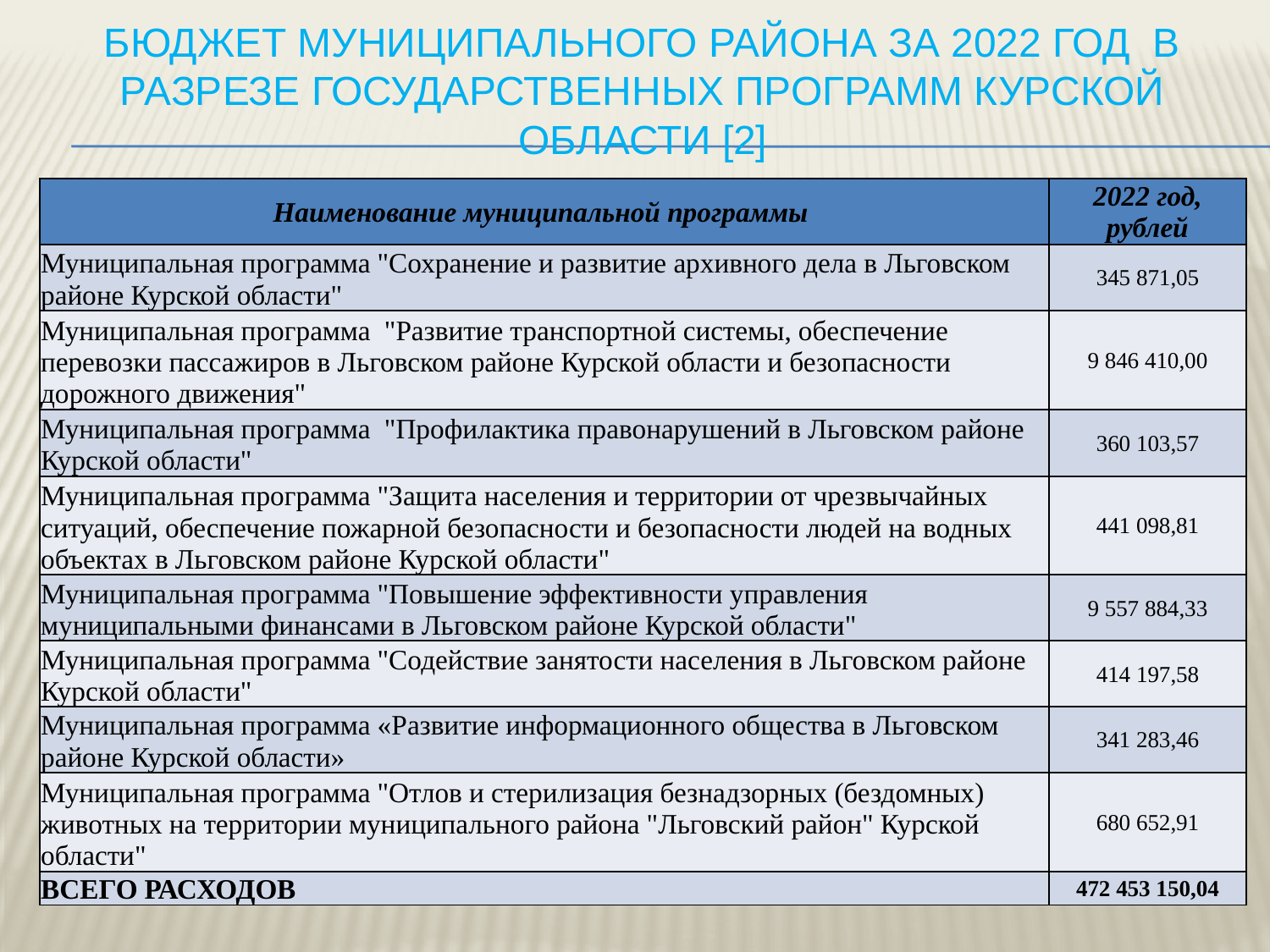

# Бюджет муниципального района за 2022 год  в разрезе государственных программ Курской области [2]
| Наименование муниципальной программы | 2022 год, рублей |
| --- | --- |
| Муниципальная программа "Сохранение и развитие архивного дела в Льговском районе Курской области" | 345 871,05 |
| Муниципальная программа "Развитие транспортной системы, обеспечение перевозки пассажиров в Льговском районе Курской области и безопасности дорожного движения" | 9 846 410,00 |
| Муниципальная программа "Профилактика правонарушений в Льговском районе Курской области" | 360 103,57 |
| Муниципальная программа "Защита населения и территории от чрезвычайных ситуаций, обеспечение пожарной безопасности и безопасности людей на водных объектах в Льговском районе Курской области" | 441 098,81 |
| Муниципальная программа "Повышение эффективности управления муниципальными финансами в Льговском районе Курской области" | 9 557 884,33 |
| Муниципальная программа "Содействие занятости населения в Льговском районе Курской области" | 414 197,58 |
| Муниципальная программа «Развитие информационного общества в Льговском районе Курской области» | 341 283,46 |
| Муниципальная программа "Отлов и стерилизация безнадзорных (бездомных) животных на территории муниципального района "Льговский район" Курской области" | 680 652,91 |
| ВСЕГО РАСХОДОВ | 472 453 150,04 |